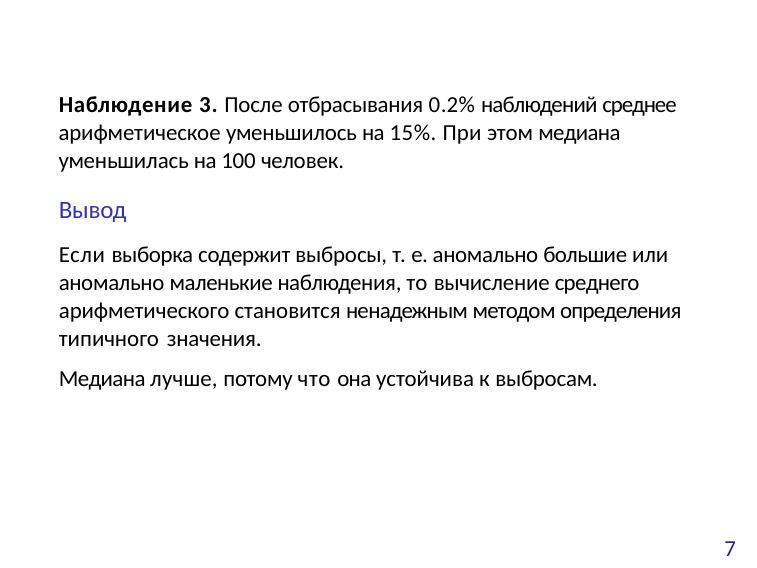

# Наблюдение 3. После отбрасывания 0.2% наблюдений среднее  арифметическое уменьшилось на 15%. При этом медиана  уменьшилась на 100 человек.
Вывод
Если выборка содержит выбросы, т. е. аномально большие или  аномально маленькие наблюдения, то вычисление среднего  арифметического становится ненадежным методом определения  типичного значения.
Медиана лучше, потому что она устойчива к выбросам.
7